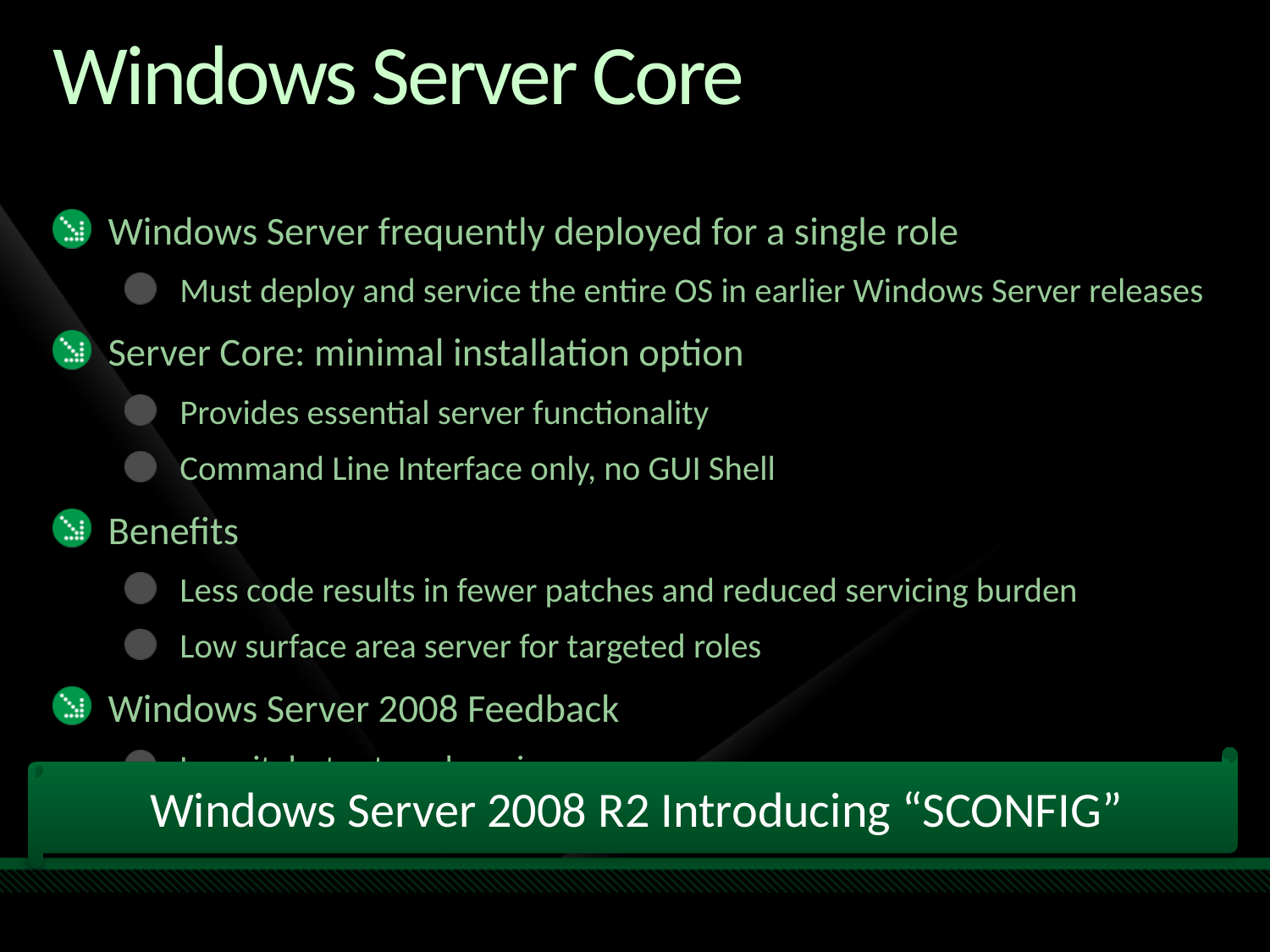

# Windows Server Core
Windows Server frequently deployed for a single role
Must deploy and service the entire OS in earlier Windows Server releases
Server Core: minimal installation option
Provides essential server functionality
Command Line Interface only, no GUI Shell
Benefits
Less code results in fewer patches and reduced servicing burden
Low surface area server for targeted roles
Windows Server 2008 Feedback
Love it, but…steep learning curve
Windows Server 2008 R2 Introducing “SCONFIG”